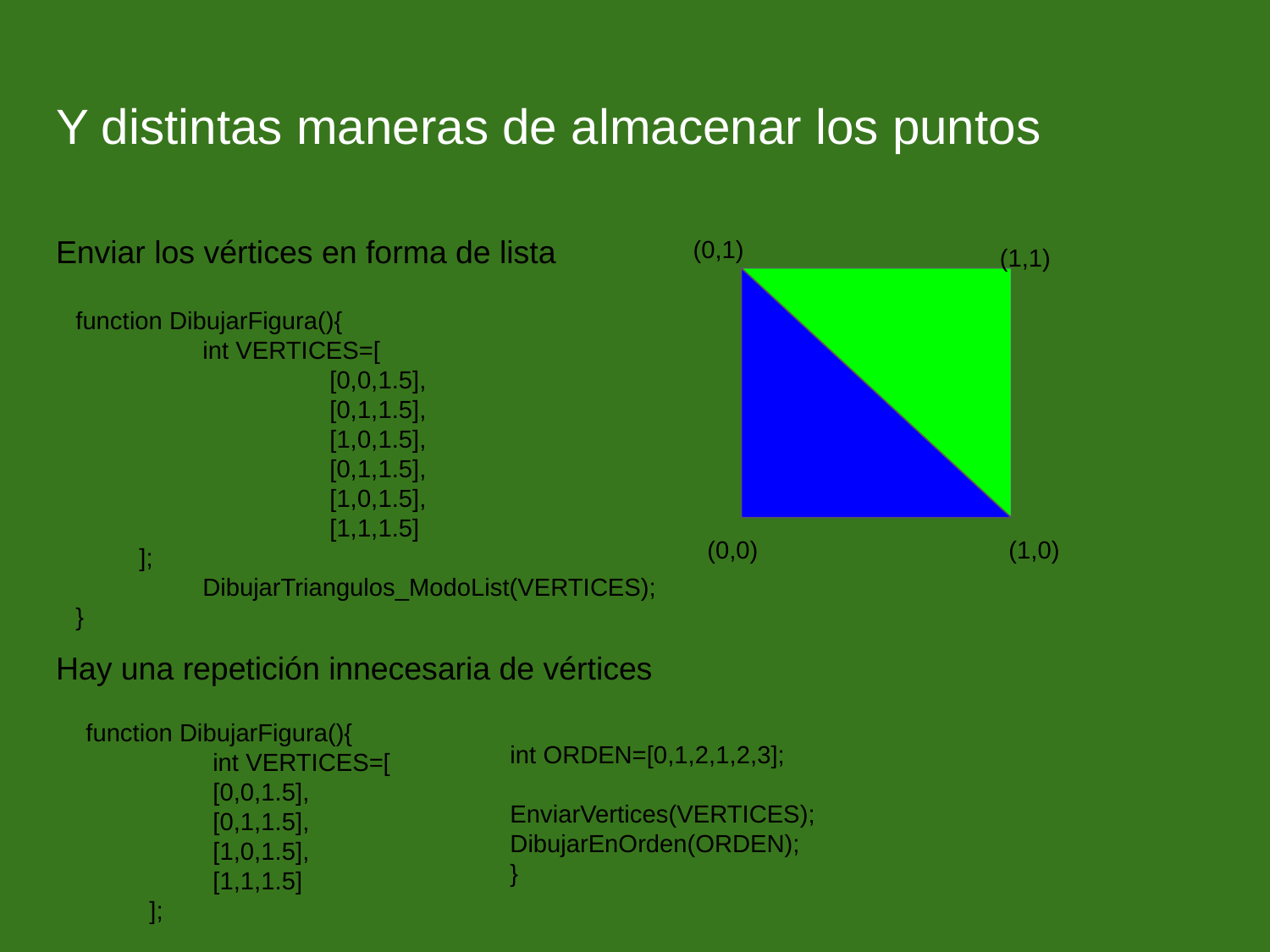

# Y distintas maneras de almacenar los puntos
Enviar los vértices en forma de lista
(0,1)
(1,1)

function DibujarFigura(){
	int VERTICES=[
		[0,0,1.5],
		[0,1,1.5],
		[1,0,1.5],
		[0,1,1.5],
		[1,0,1.5],
		[1,1,1.5]
];
	DibujarTriangulos_ModoList(VERTICES);
}
(0,0)

(1,0)

Hay una repetición innecesaria de vértices
function DibujarFigura(){
	int VERTICES=[
	[0,0,1.5],
	[0,1,1.5],
	[1,0,1.5],
	[1,1,1.5]
];

int ORDEN=[0,1,2,1,2,3];

EnviarVertices(VERTICES);
DibujarEnOrden(ORDEN);
}